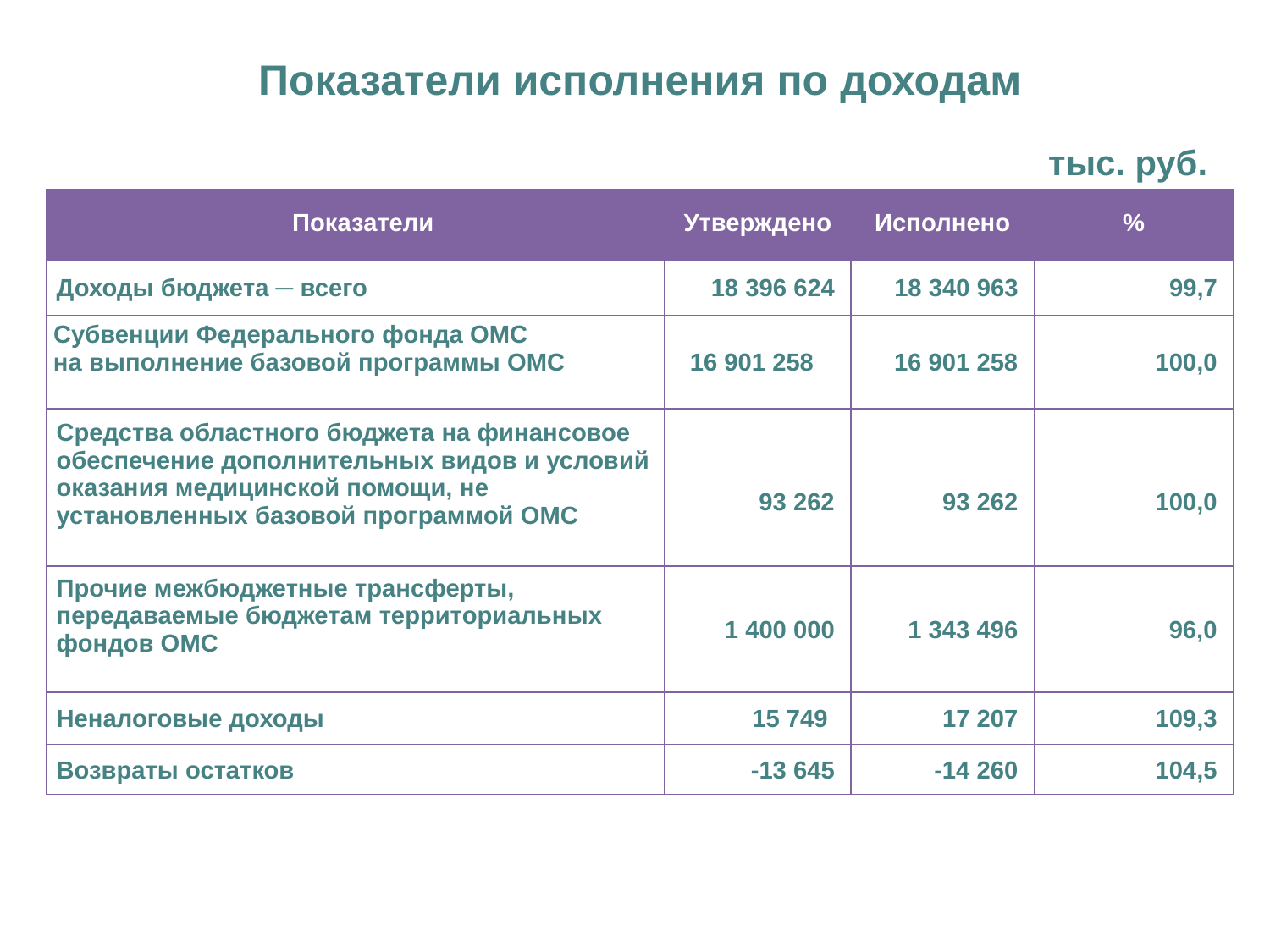

Показатели исполнения по доходам
тыс. руб.
| Показатели | Утверждено | Исполнено | % |
| --- | --- | --- | --- |
| Доходы бюджета ─ всего | 18 396 624 | 18 340 963 | 99,7 |
| Субвенции Федерального фонда ОМС на выполнение базовой программы ОМС | 16 901 258 | 16 901 258 | 100,0 |
| Средства областного бюджета на финансовое обеспечение дополнительных видов и условий оказания медицинской помощи, не установленных базовой программой ОМС | 93 262 | 93 262 | 100,0 |
| Прочие межбюджетные трансферты, передаваемые бюджетам территориальных фондов ОМС | 1 400 000 | 1 343 496 | 96,0 |
| Неналоговые доходы | 15 749 | 17 207 | 109,3 |
| Возвраты остатков | -13 645 | -14 260 | 104,5 |